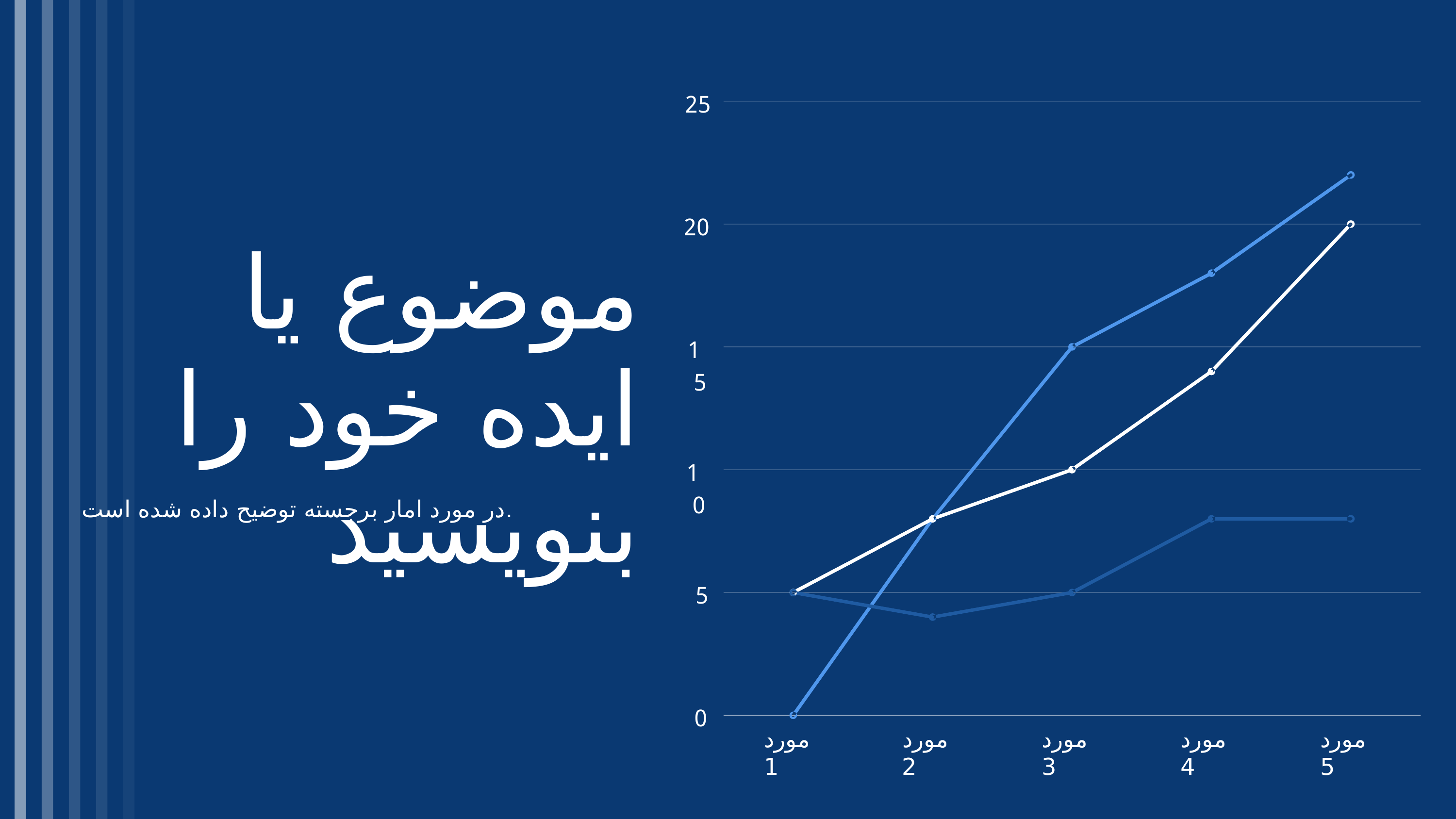

25

20
15
10
5
0
مورد 1

مورد 2

مورد 3

مورد 4

مورد 5

موضوع یا ایده خود را بنویسید
در مورد امار برجسته توضیح داده شده است.